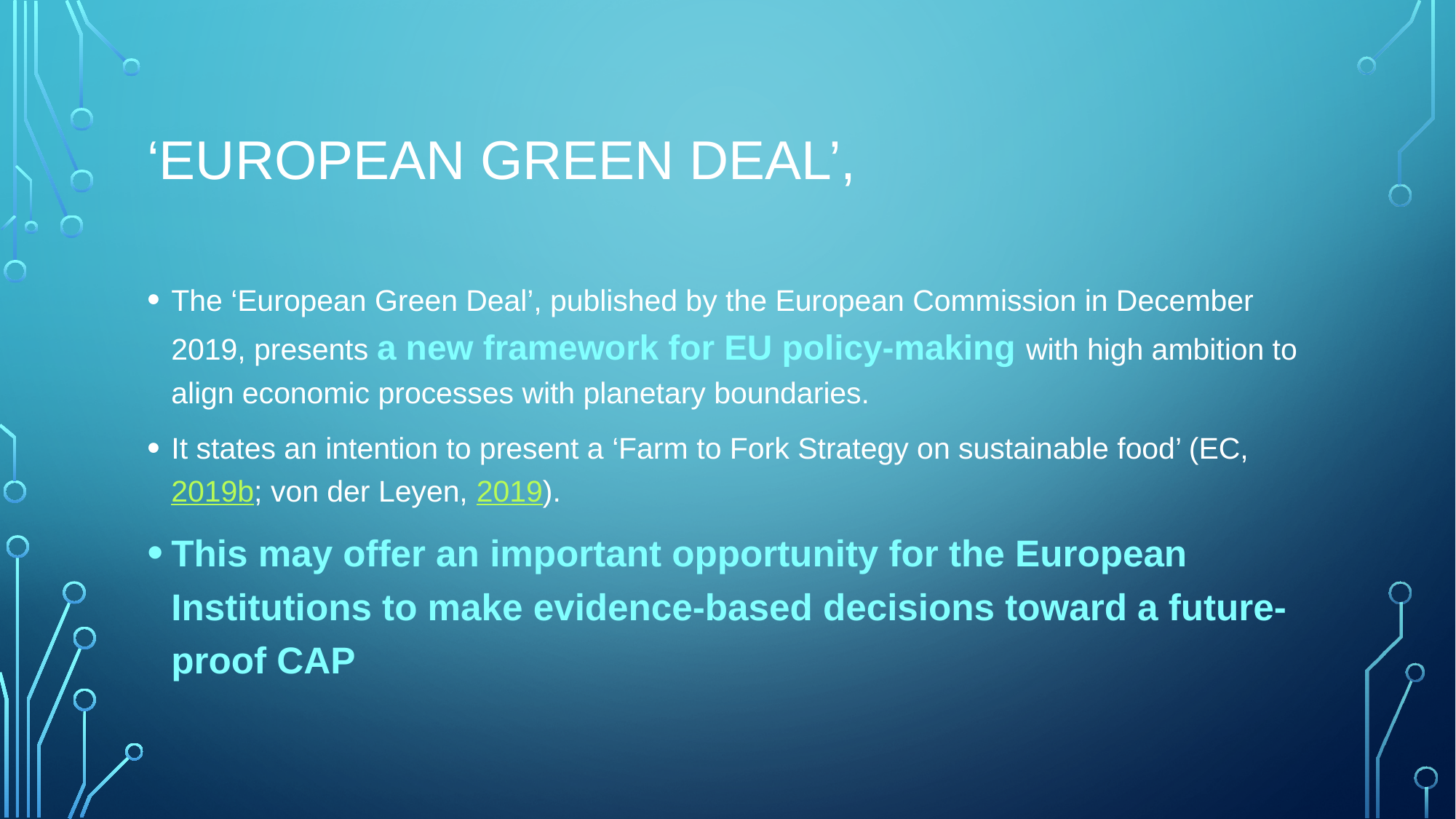

# ‘European Green Deal’,
The ‘European Green Deal’, published by the European Commission in December 2019, presents a new framework for EU policy-making with high ambition to align economic processes with planetary boundaries.
It states an intention to present a ‘Farm to Fork Strategy on sustainable food’ (EC, 2019b; von der Leyen, 2019).
This may offer an important opportunity for the European Institutions to make evidence-based decisions toward a future-proof CAP